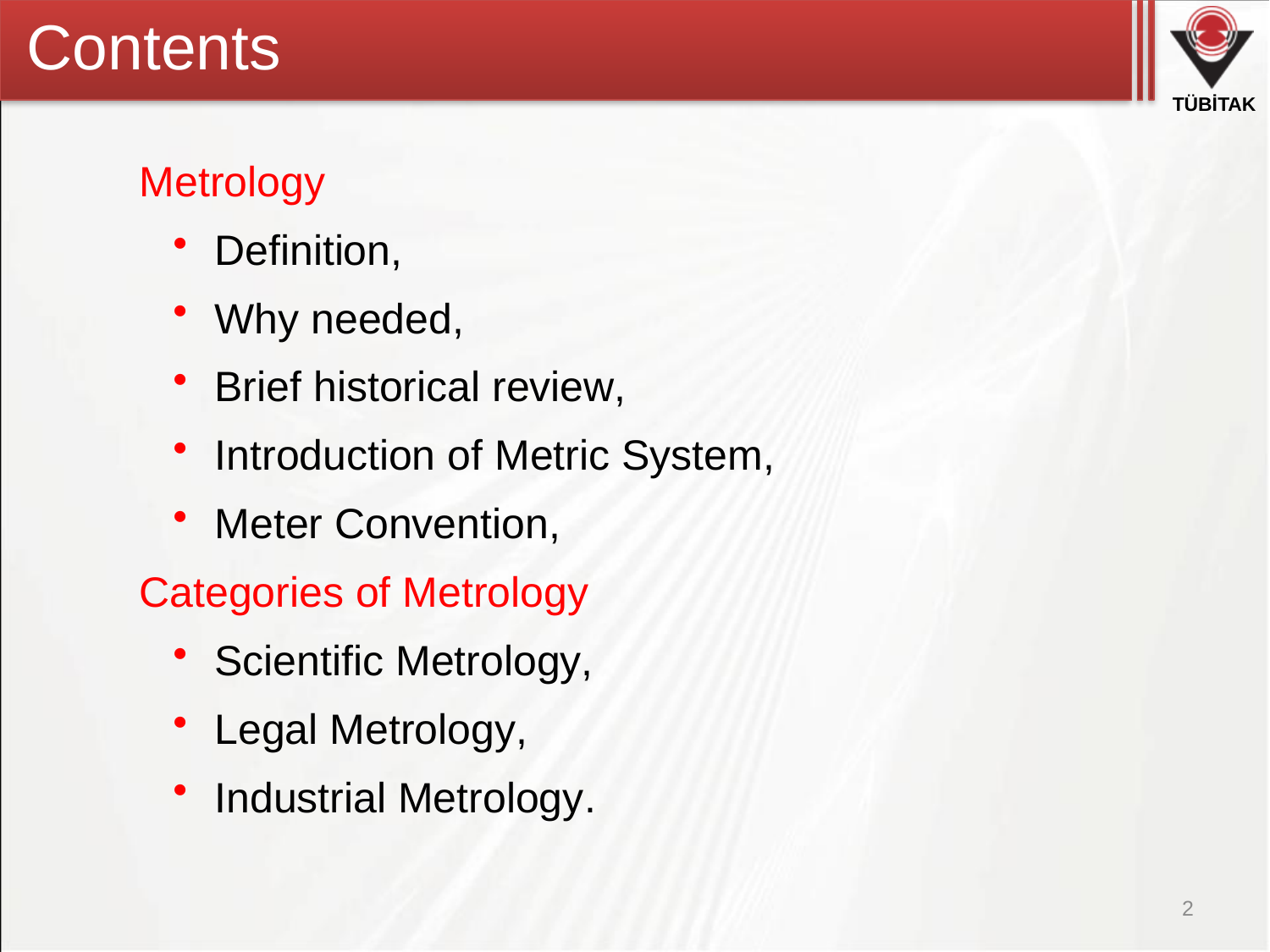

Contents
Metrology
 Definition,
 Why needed,
 Brief historical review,
 Introduction of Metric System,
 Meter Convention,
Categories of Metrology
 Scientific Metrology,
 Legal Metrology,
 Industrial Metrology.

2